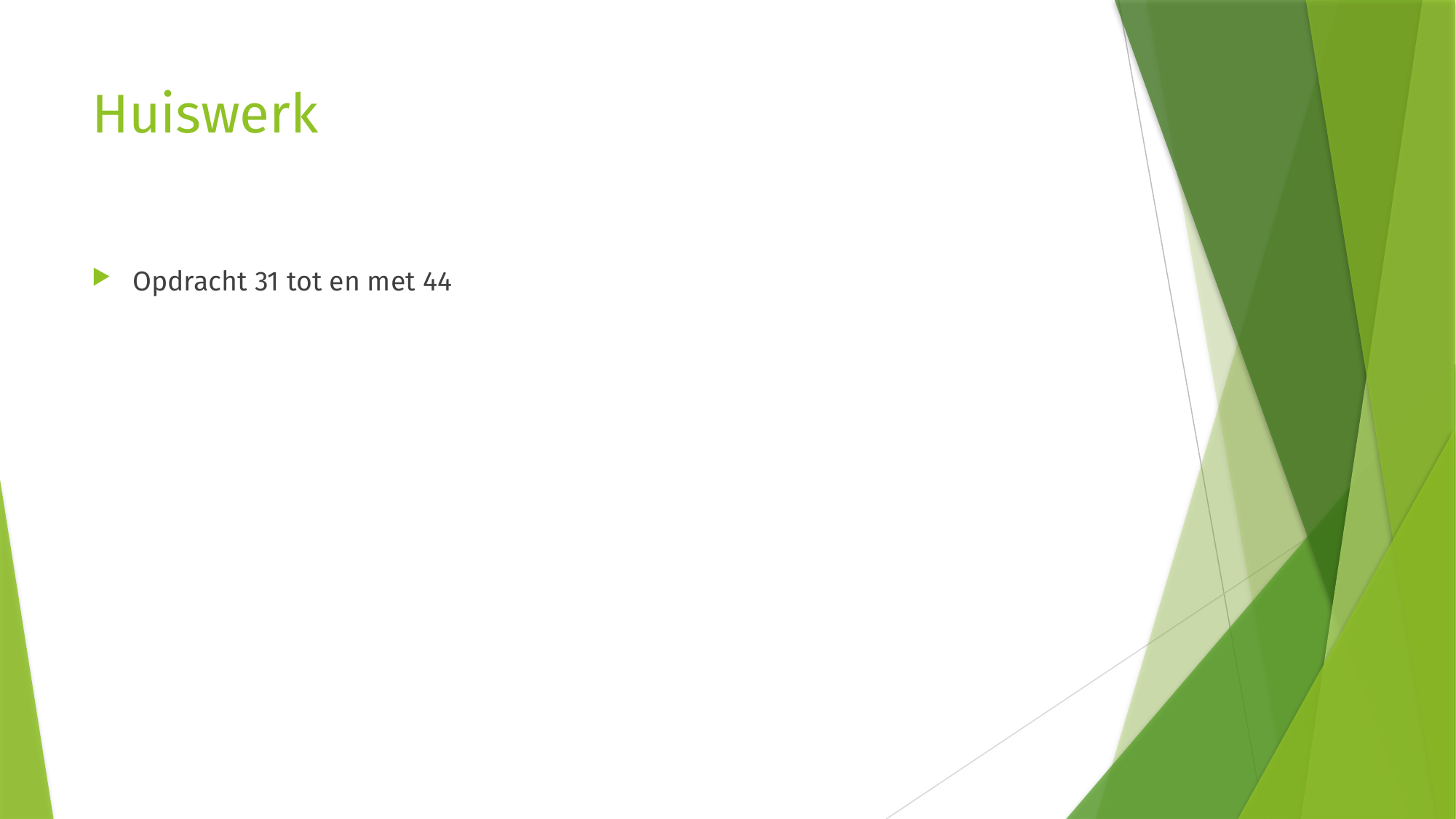

# Huiswerk
Opdracht 31 tot en met 44